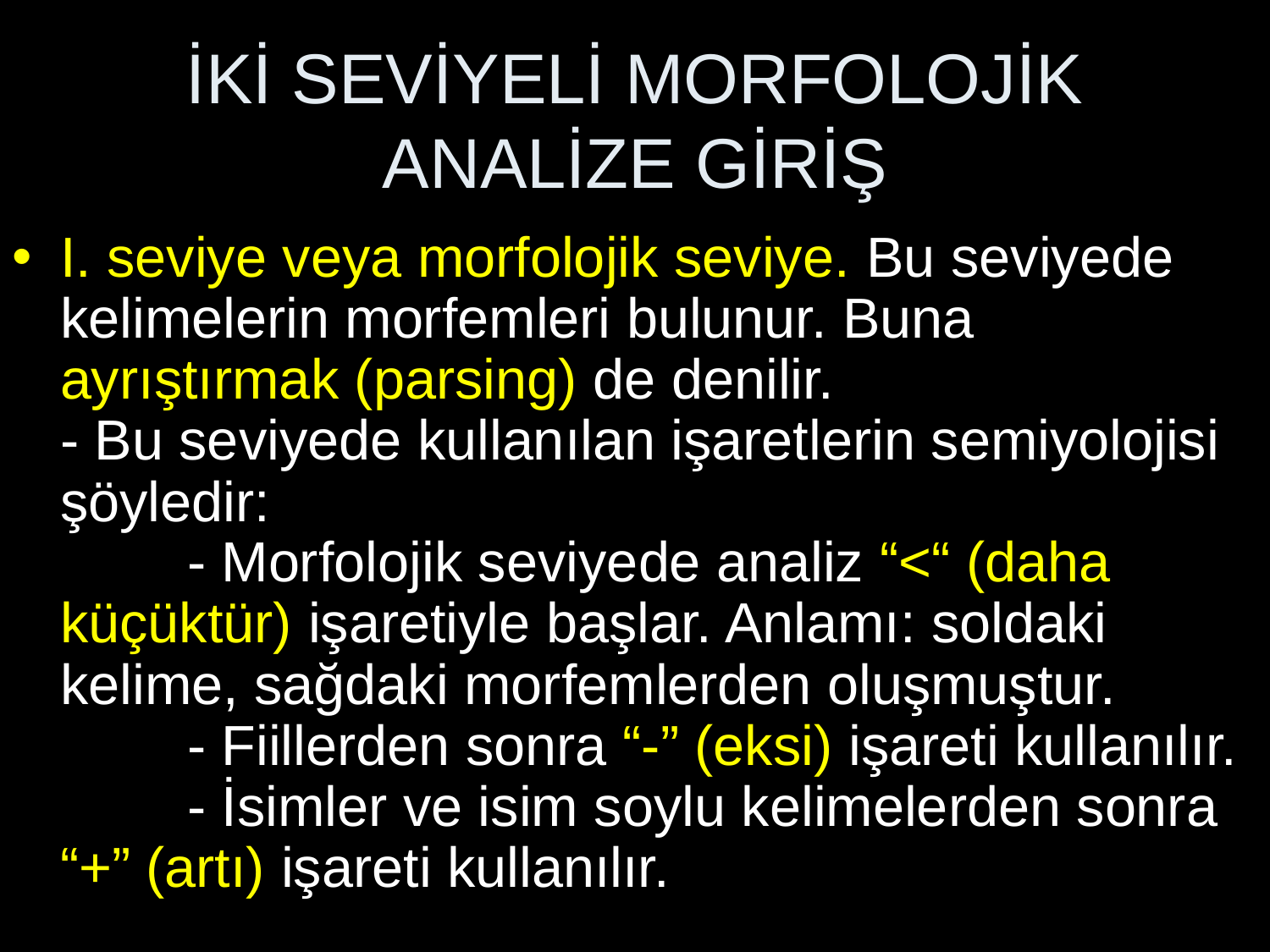

# İKİ SEVİYELİ MORFOLOJİK ANALİZE GİRİŞ
I. seviye veya morfolojik seviye. Bu seviyede kelimelerin morfemleri bulunur. Buna ayrıştırmak (parsing) de denilir.
- Bu seviyede kullanılan işaretlerin semiyolojisi şöyledir:
	- Morfolojik seviyede analiz “<“ (daha küçüktür) işaretiyle başlar. Anlamı: soldaki kelime, sağdaki morfemlerden oluşmuştur.
	- Fiillerden sonra “-” (eksi) işareti kullanılır.
	- İsimler ve isim soylu kelimelerden sonra “+” (artı) işareti kullanılır.